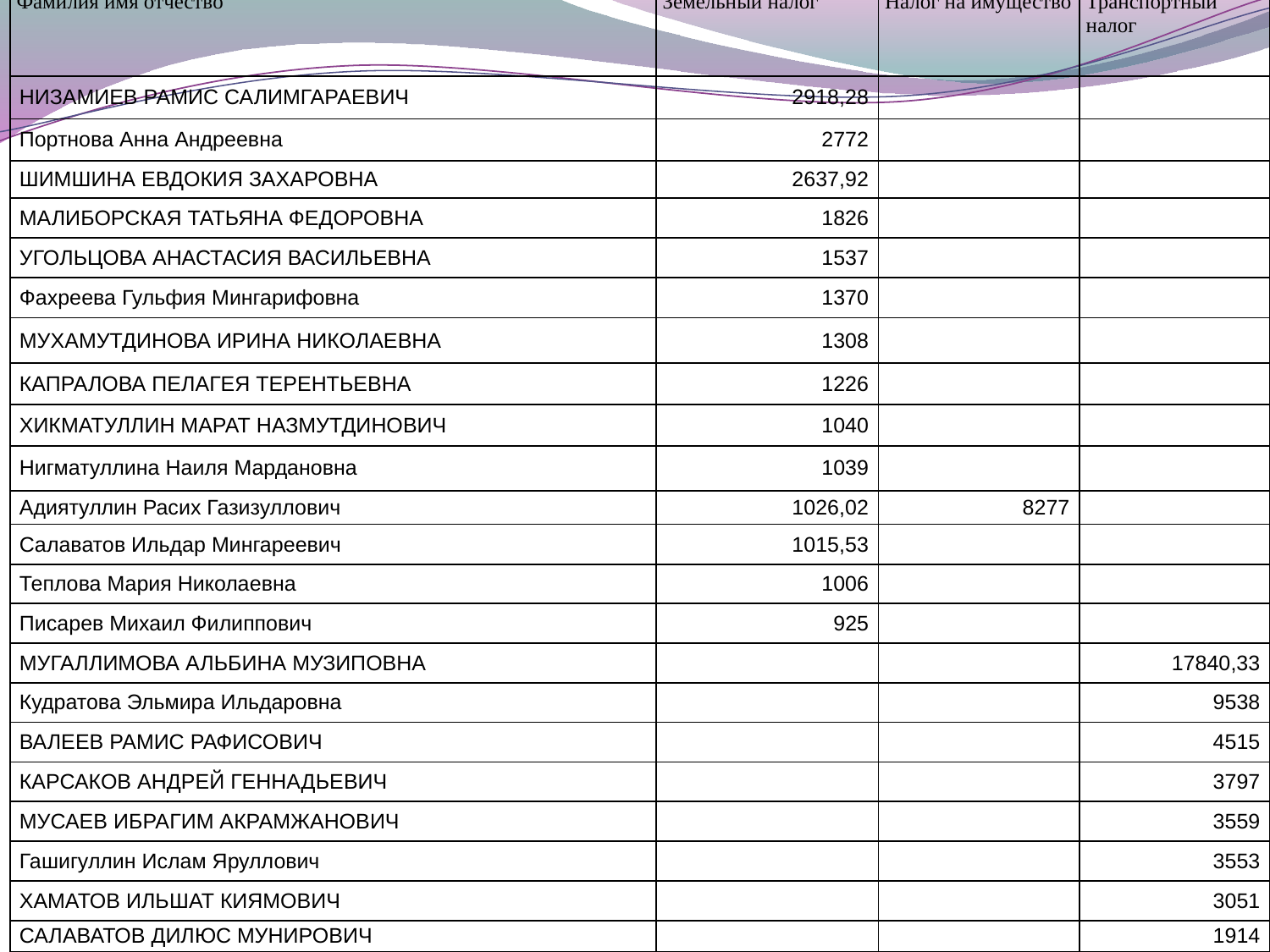

| Фамилия имя отчество | Земельный налог | Налог на имущество | Транспортный налог |
| --- | --- | --- | --- |
| НИЗАМИЕВ РАМИС САЛИМГАРАЕВИЧ | 2918,28 |  |  |
| Портнова Анна Андреевна | 2772 |  |  |
| ШИМШИНА ЕВДОКИЯ ЗАХАРОВНА | 2637,92 |  |  |
| МАЛИБОРСКАЯ ТАТЬЯНА ФЕДОРОВНА | 1826 |  |  |
| УГОЛЬЦОВА АНАСТАСИЯ ВАСИЛЬЕВНА | 1537 |  |  |
| Фахреева Гульфия Мингарифовна | 1370 |  |  |
| МУХАМУТДИНОВА ИРИНА НИКОЛАЕВНА | 1308 |  |  |
| КАПРАЛОВА ПЕЛАГЕЯ ТЕРЕНТЬЕВНА | 1226 |  |  |
| ХИКМАТУЛЛИН МАРАТ НАЗМУТДИНОВИЧ | 1040 |  |  |
| Нигматуллина Наиля Мардановна | 1039 |  |  |
| Адиятуллин Расих Газизуллович | 1026,02 | 8277 |  |
| Салаватов Ильдар Мингареевич | 1015,53 |  |  |
| Теплова Мария Николаевна | 1006 |  |  |
| Писарев Михаил Филиппович | 925 |  |  |
| МУГАЛЛИМОВА АЛЬБИНА МУЗИПОВНА |  |  | 17840,33 |
| Кудратова Эльмира Ильдаровна |  |  | 9538 |
| ВАЛЕЕВ РАМИС РАФИСОВИЧ |  |  | 4515 |
| КАРСАКОВ АНДРЕЙ ГЕННАДЬЕВИЧ |  |  | 3797 |
| МУСАЕВ ИБРАГИМ АКРАМЖАНОВИЧ |  |  | 3559 |
| Гашигуллин Ислам Яруллович |  |  | 3553 |
| ХАМАТОВ ИЛЬШАТ КИЯМОВИЧ |  |  | 3051 |
| САЛАВАТОВ ДИЛЮС МУНИРОВИЧ |  |  | 1914 |